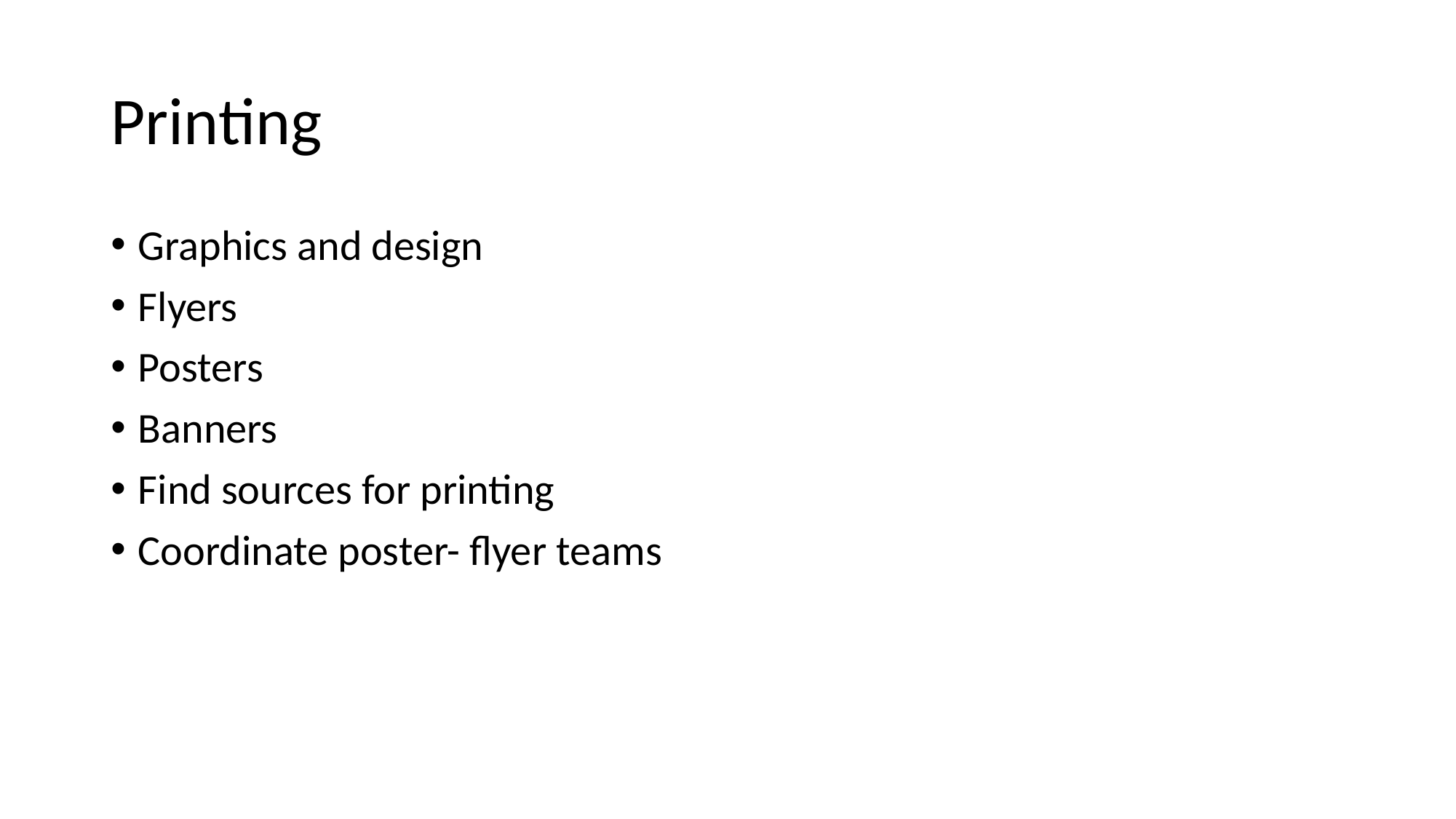

# Printing
Graphics and design
Flyers
Posters
Banners
Find sources for printing
Coordinate poster- flyer teams